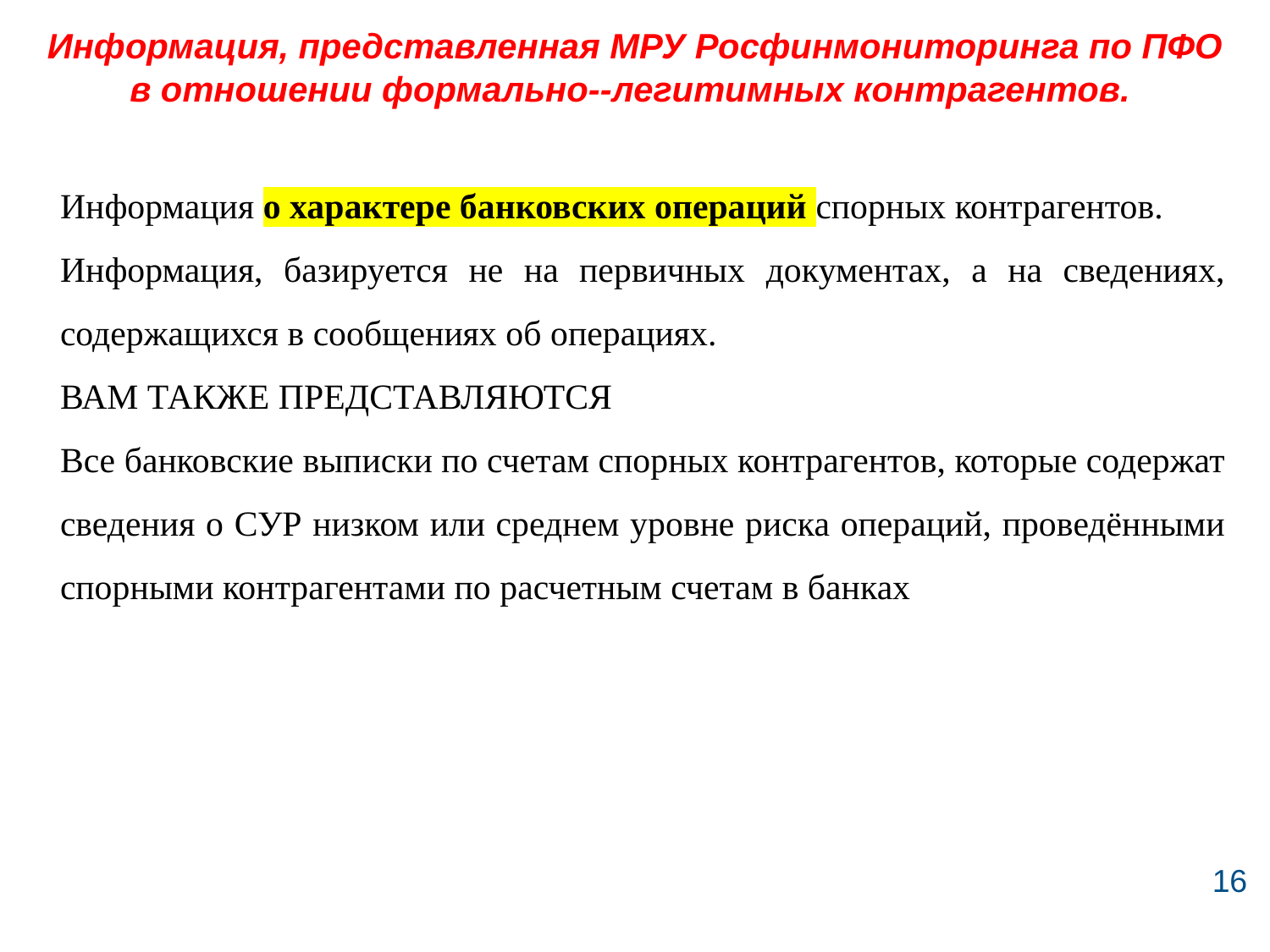

# Информация, представленная МРУ Росфинмониторинга по ПФО в отношении формально--легитимных контрагентов.

Информация о характере банковских операций спорных контрагентов.
Информация, базируется не на первичных документах, а на сведениях, содержащихся в сообщениях об операциях.
ВАМ ТАКЖЕ ПРЕДСТАВЛЯЮТСЯ
Все банковские выписки по счетам спорных контрагентов, которые содержат сведения о СУР низком или среднем уровне риска операций, проведёнными спорными контрагентами по расчетным счетам в банках